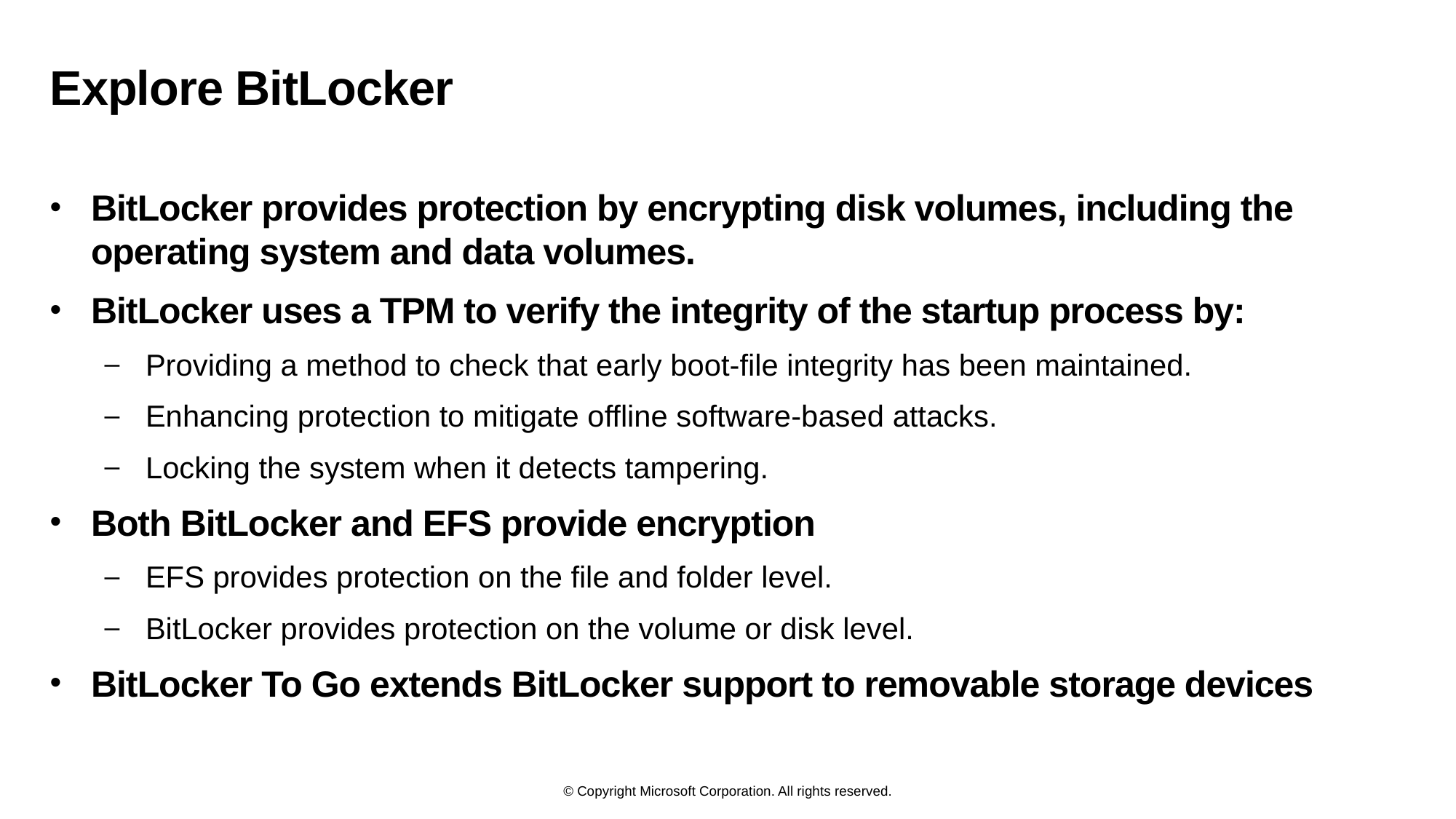

# Explore BitLocker
BitLocker provides protection by encrypting disk volumes, including the operating system and data volumes.
BitLocker uses a TPM to verify the integrity of the startup process by:
Providing a method to check that early boot-file integrity has been maintained.
Enhancing protection to mitigate offline software-based attacks.
Locking the system when it detects tampering.
Both BitLocker and EFS provide encryption
EFS provides protection on the file and folder level.
BitLocker provides protection on the volume or disk level.
BitLocker To Go extends BitLocker support to removable storage devices